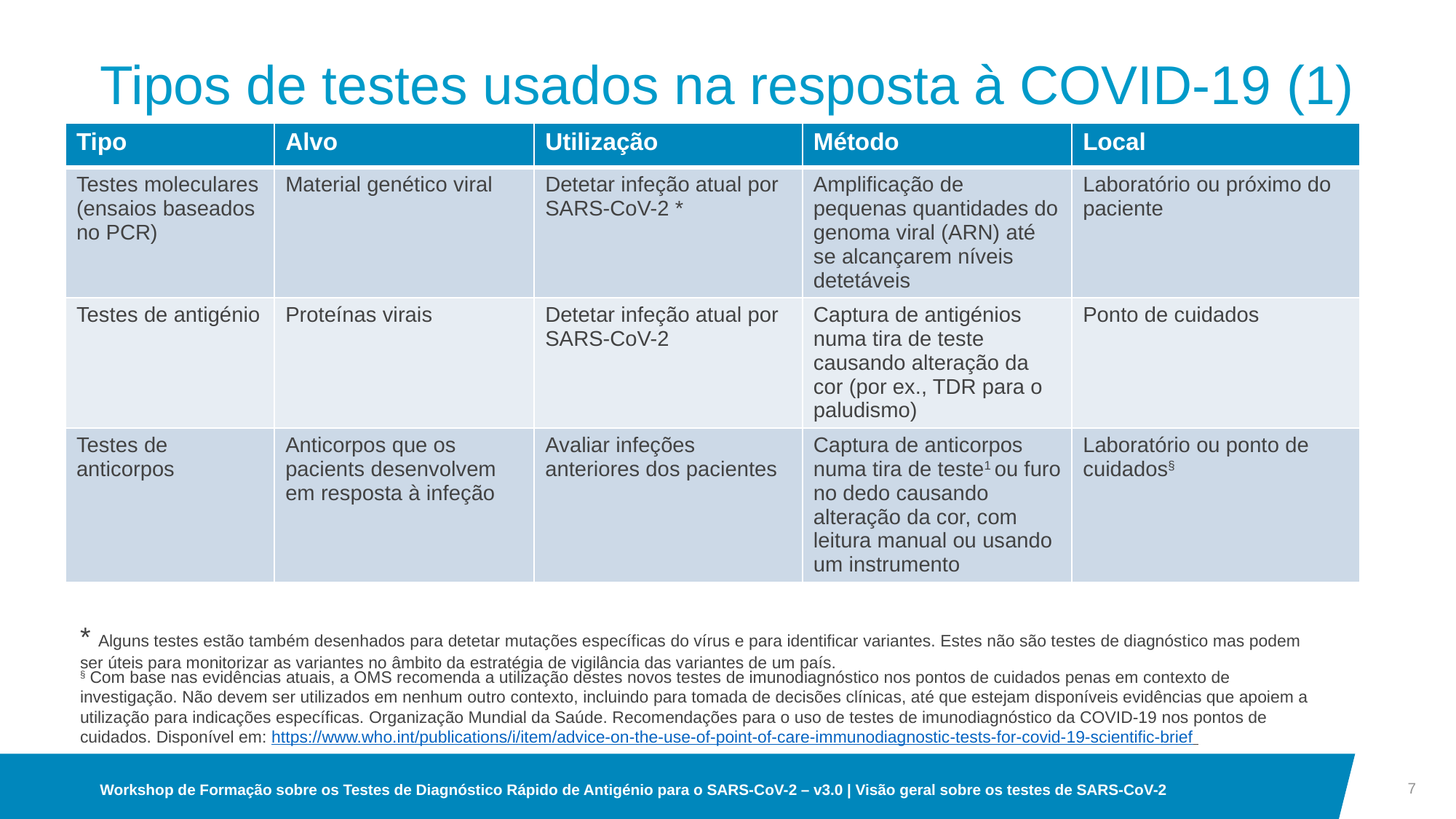

# Tipos de testes usados na resposta à COVID-19 (1)
| Tipo | Alvo | Utilização | Método | Local |
| --- | --- | --- | --- | --- |
| Testes moleculares (ensaios baseados no PCR) | Material genético viral | Detetar infeção atual por SARS-CoV-2 \* | Amplificação de pequenas quantidades do genoma viral (ARN) até se alcançarem níveis detetáveis | Laboratório ou próximo do paciente |
| Testes de antigénio | Proteínas virais | Detetar infeção atual por SARS-CoV-2 | Captura de antigénios numa tira de teste causando alteração da cor (por ex., TDR para o paludismo) | Ponto de cuidados |
| Testes de anticorpos | Anticorpos que os pacients desenvolvem em resposta à infeção | Avaliar infeções anteriores dos pacientes | Captura de anticorpos numa tira de teste1 ou furo no dedo causando alteração da cor, com leitura manual ou usando um instrumento | Laboratório ou ponto de cuidados§ |
* Alguns testes estão também desenhados para detetar mutações específicas do vírus e para identificar variantes. Estes não são testes de diagnóstico mas podem ser úteis para monitorizar as variantes no âmbito da estratégia de vigilância das variantes de um país.
§ Com base nas evidências atuais, a OMS recomenda a utilização destes novos testes de imunodiagnóstico nos pontos de cuidados penas em contexto de investigação. Não devem ser utilizados em nenhum outro contexto, incluindo para tomada de decisões clínicas, até que estejam disponíveis evidências que apoiem a utilização para indicações específicas. Organização Mundial da Saúde. Recomendações para o uso de testes de imunodiagnóstico da COVID-19 nos pontos de cuidados. Disponível em: https://www.who.int/publications/i/item/advice-on-the-use-of-point-of-care-immunodiagnostic-tests-for-covid-19-scientific-brief
7
Workshop de Formação sobre os Testes de Diagnóstico Rápido de Antigénio para o SARS-CoV-2 – v3.0 | Visão geral sobre os testes de SARS-CoV-2